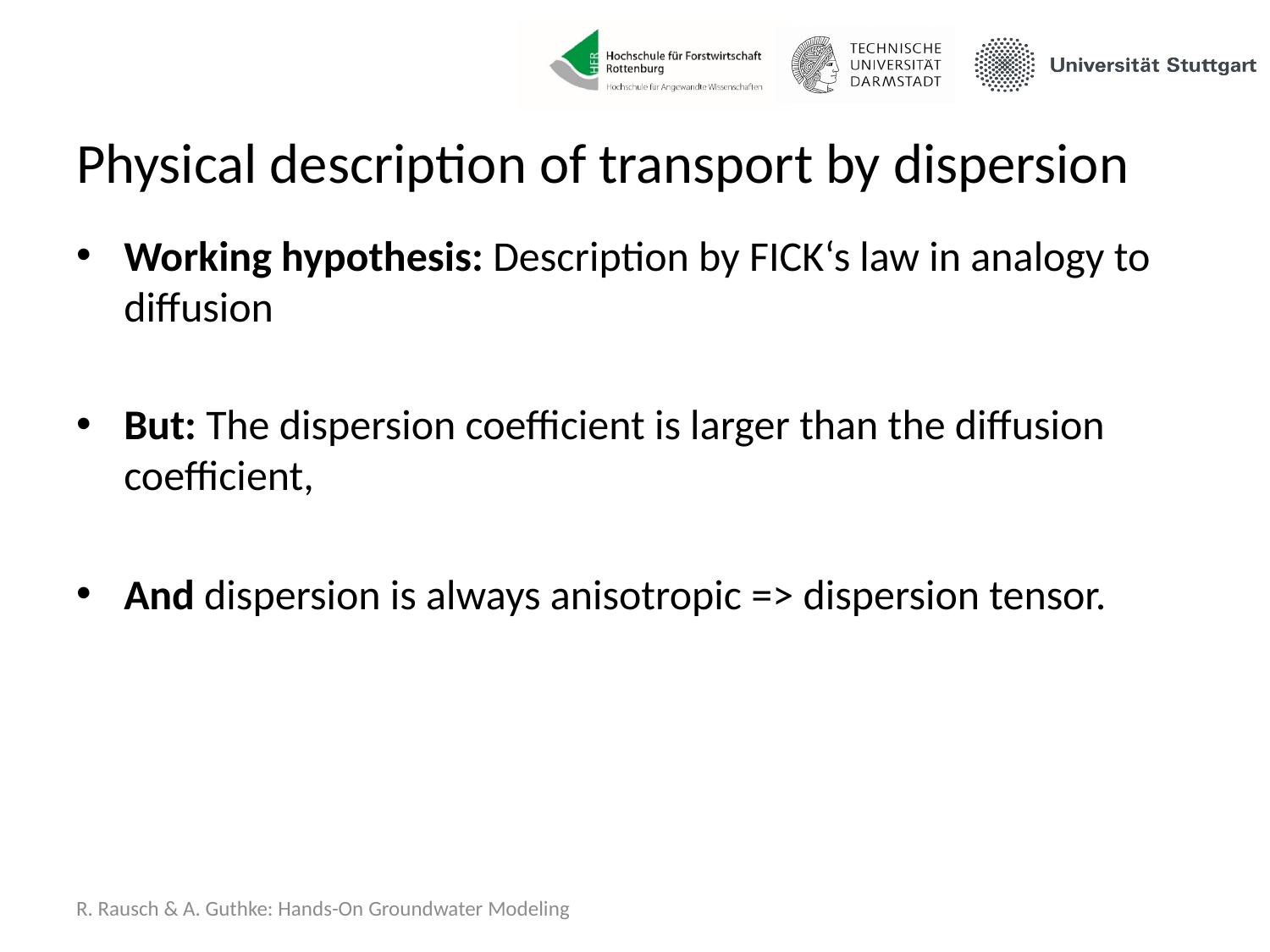

# Physical description of transport by dispersion
Working hypothesis: Description by Fick‘s law in analogy to diffusion

But: The dispersion coefficient is larger than the diffusion coefficient,

And dispersion is always anisotropic => dispersion tensor.

R. Rausch & A. Guthke: Hands-On Groundwater Modeling